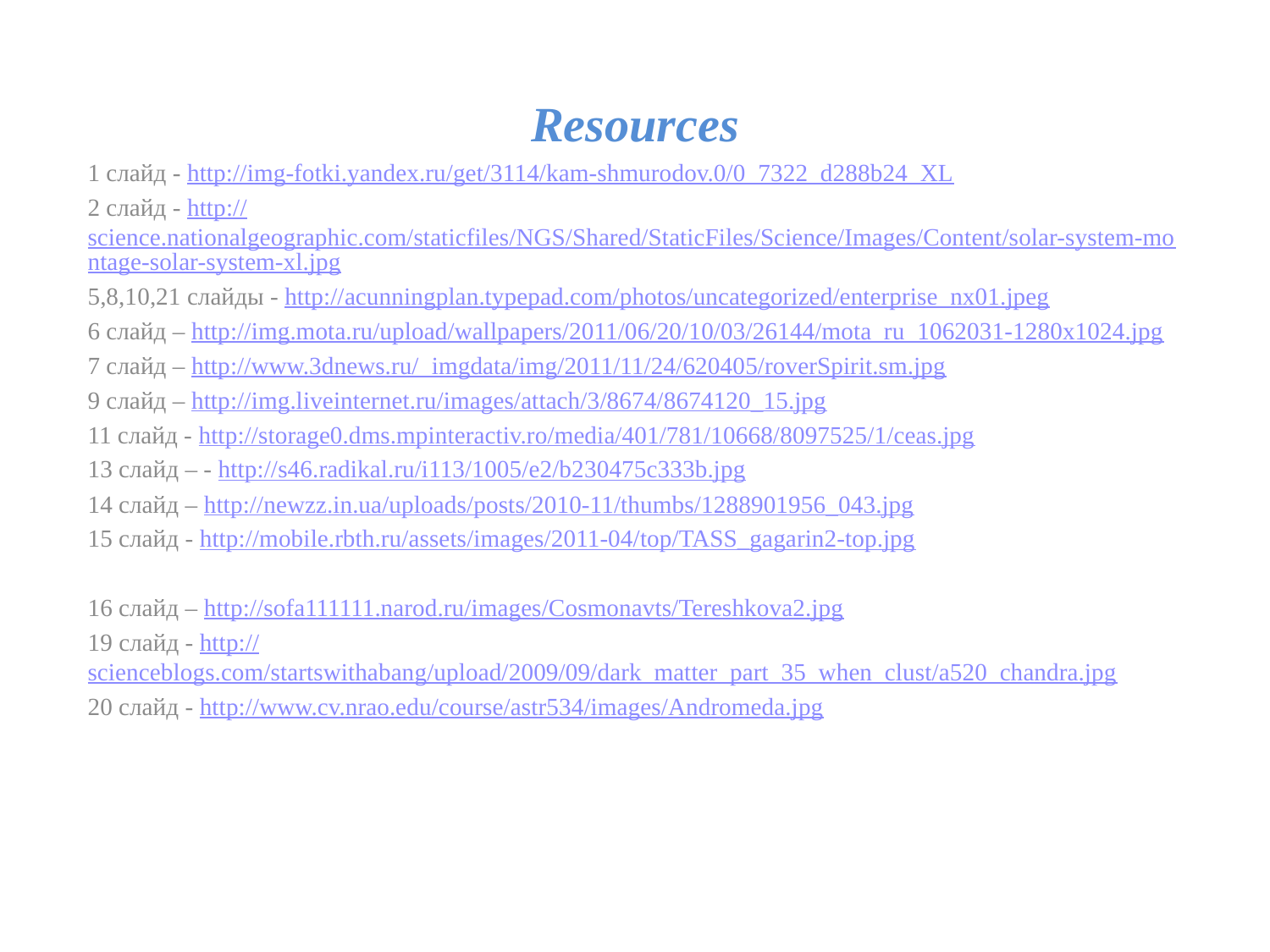

Resources
1 слайд - http://img-fotki.yandex.ru/get/3114/kam-shmurodov.0/0_7322_d288b24_XL
2 слайд - http://science.nationalgeographic.com/staticfiles/NGS/Shared/StaticFiles/Science/Images/Content/solar-system-montage-solar-system-xl.jpg
5,8,10,21 слайды - http://acunningplan.typepad.com/photos/uncategorized/enterprise_nx01.jpeg
6 слайд – http://img.mota.ru/upload/wallpapers/2011/06/20/10/03/26144/mota_ru_1062031-1280x1024.jpg
7 слайд – http://www.3dnews.ru/_imgdata/img/2011/11/24/620405/roverSpirit.sm.jpg
9 слайд – http://img.liveinternet.ru/images/attach/3/8674/8674120_15.jpg
11 слайд - http://storage0.dms.mpinteractiv.ro/media/401/781/10668/8097525/1/ceas.jpg
13 слайд – - http://s46.radikal.ru/i113/1005/e2/b230475c333b.jpg
14 слайд – http://newzz.in.ua/uploads/posts/2010-11/thumbs/1288901956_043.jpg
15 слайд - http://mobile.rbth.ru/assets/images/2011-04/top/TASS_gagarin2-top.jpg

16 слайд – http://sofa111111.narod.ru/images/Cosmonavts/Tereshkova2.jpg
19 слайд - http://scienceblogs.com/startswithabang/upload/2009/09/dark_matter_part_35_when_clust/a520_chandra.jpg
20 слайд - http://www.cv.nrao.edu/course/astr534/images/Andromeda.jpg